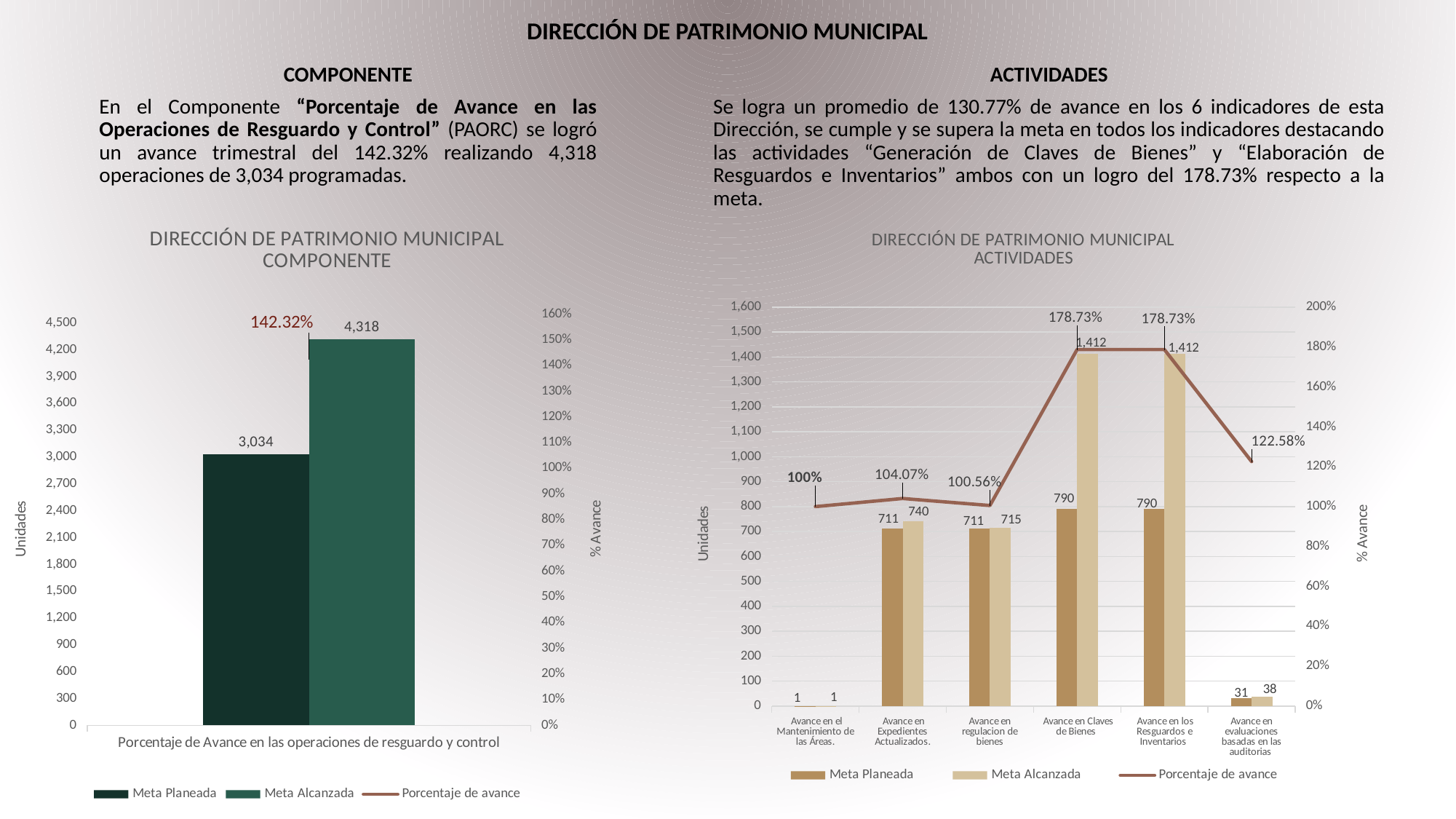

DIRECCIÓN DE PATRIMONIO MUNICIPAL

COMPONENTE
En el Componente “Porcentaje de Avance en las Operaciones de Resguardo y Control” (PAORC) se logró un avance trimestral del 142.32% realizando 4,318 operaciones de 3,034 programadas.

ACTIVIDADES
Se logra un promedio de 130.77% de avance en los 6 indicadores de esta Dirección, se cumple y se supera la meta en todos los indicadores destacando las actividades “Generación de Claves de Bienes” y “Elaboración de Resguardos e Inventarios” ambos con un logro del 178.73% respecto a la meta.

### Chart: DIRECCIÓN DE PATRIMONIO MUNICIPAL
COMPONENTE

| Category | Meta Planeada | Meta Alcanzada |  |
|---|---|---|---|
| Porcentaje de Avance en las operaciones de resguardo y control | 3034.0 | 4318.0 | 1.4232036914963744 |

### Chart: DIRECCIÓN DE PATRIMONIO MUNICIPAL
ACTIVIDADES

| Category | Meta Planeada | Meta Alcanzada |  |
|---|---|---|---|
|  Avance en el Mantenimiento de las Áreas. | 1.0 | 1.0 | 1.0 |
|  Avance en Expedientes Actualizados. | 711.0 | 740.0 | 1.0407876230661042 |
| Avance en regulacion de bienes | 711.0 | 715.0 | 1.0056258790436006 |
|  Avance en Claves de Bienes  | 790.0 | 1412.0 | 1.7873417721518987 |
|  Avance en los Resguardos e Inventarios  | 790.0 | 1412.0 | 1.7873417721518987 |
| Avance en evaluaciones basadas en las auditorias
 | 31.0 | 38.0 | 1.2258064516129032 |